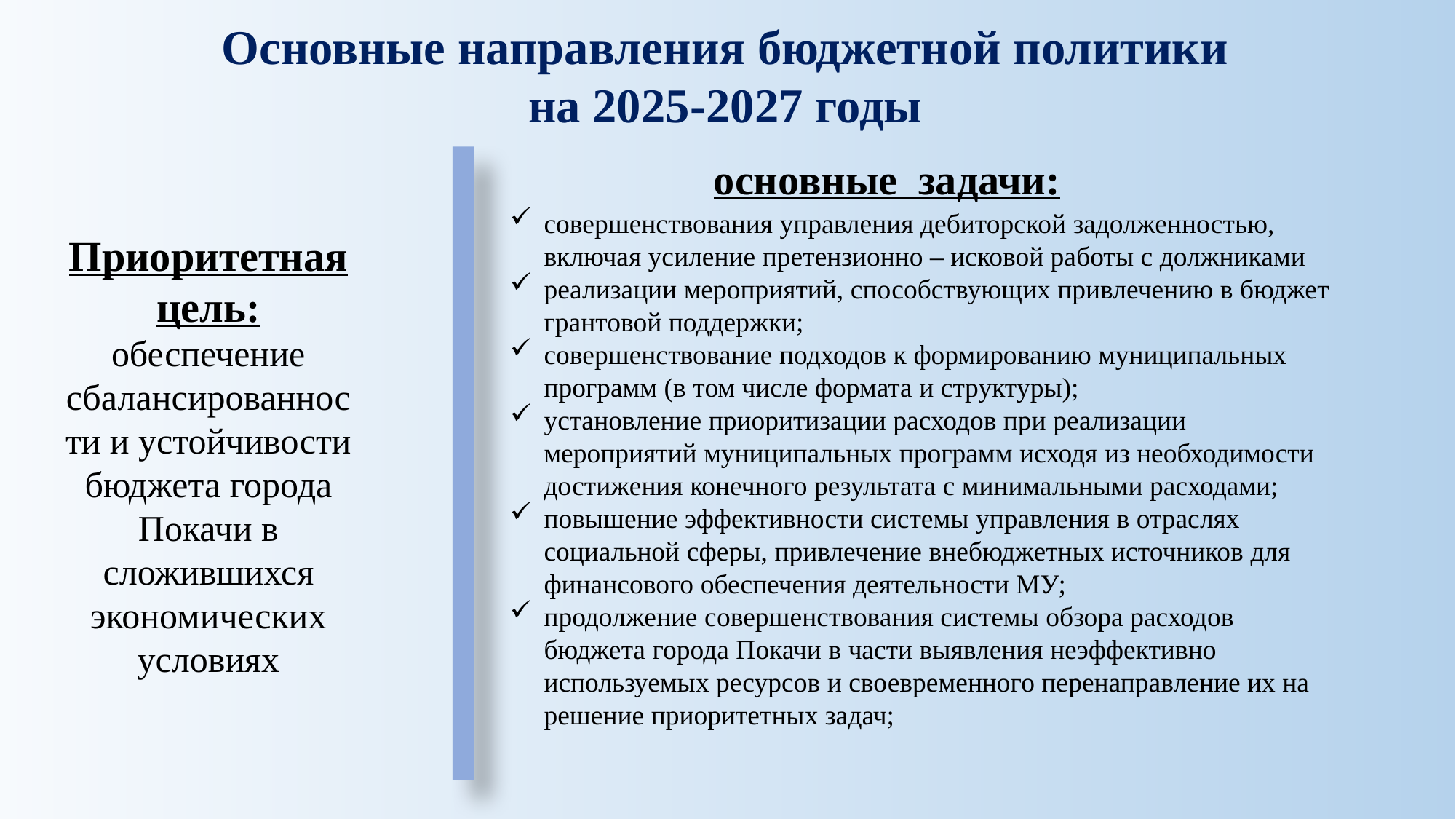

Основные направления бюджетной политики
на 2025-2027 годы

основные  задачи:
совершенствования управления дебиторской задолженностью, включая усиление претензионно – исковой работы с должниками
реализации мероприятий, способствующих привлечению в бюджет грантовой поддержки;
совершенствование подходов к формированию муниципальных программ (в том числе формата и структуры);
установление приоритизации расходов при реализации мероприятий муниципальных программ исходя из необходимости достижения конечного результата с минимальными расходами;
повышение эффективности системы управления в отраслях социальной сферы, привлечение внебюджетных источников для финансового обеспечения деятельности МУ;
продолжение совершенствования системы обзора расходов бюджета города Покачи в части выявления неэффективно используемых ресурсов и своевременного перенаправление их на решение приоритетных задач;
Приоритетная цель:
обеспечение сбалансированности и устойчивости бюджета города Покачи в сложившихся экономических условиях